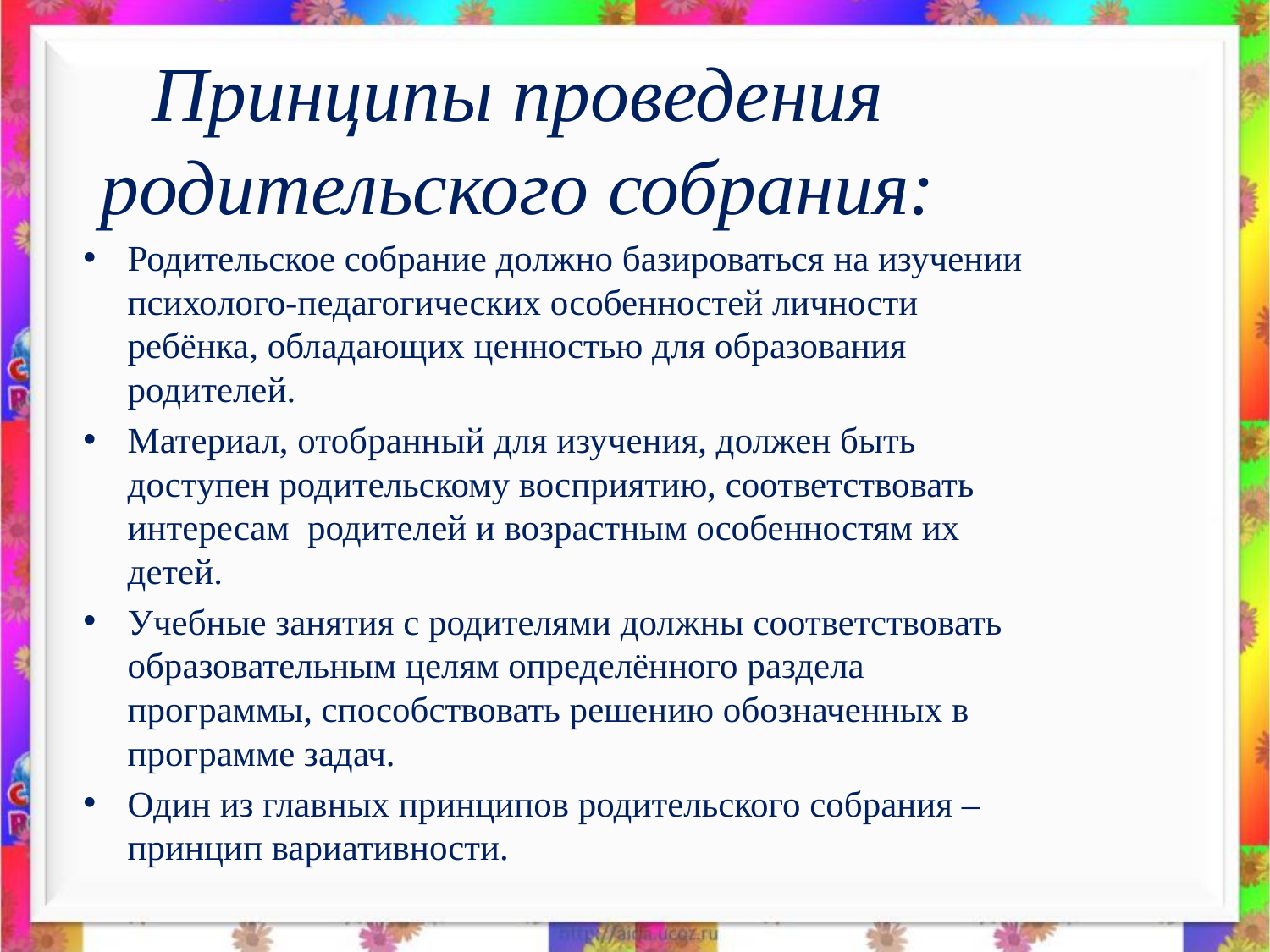

# Принципы проведения родительского собрания:
Родительское собрание должно базироваться на изучении психолого-педагогических особенностей личности ребёнка, обладающих ценностью для образования родителей.
Материал, отобранный для изучения, должен быть доступен родительскому восприятию, соответствовать интересам  родителей и возрастным особенностям их детей.
Учебные занятия с родителями должны соответствовать образовательным целям определённого раздела программы, способствовать решению обозначенных в программе задач.
Один из главных принципов родительского собрания – принцип вариативности.